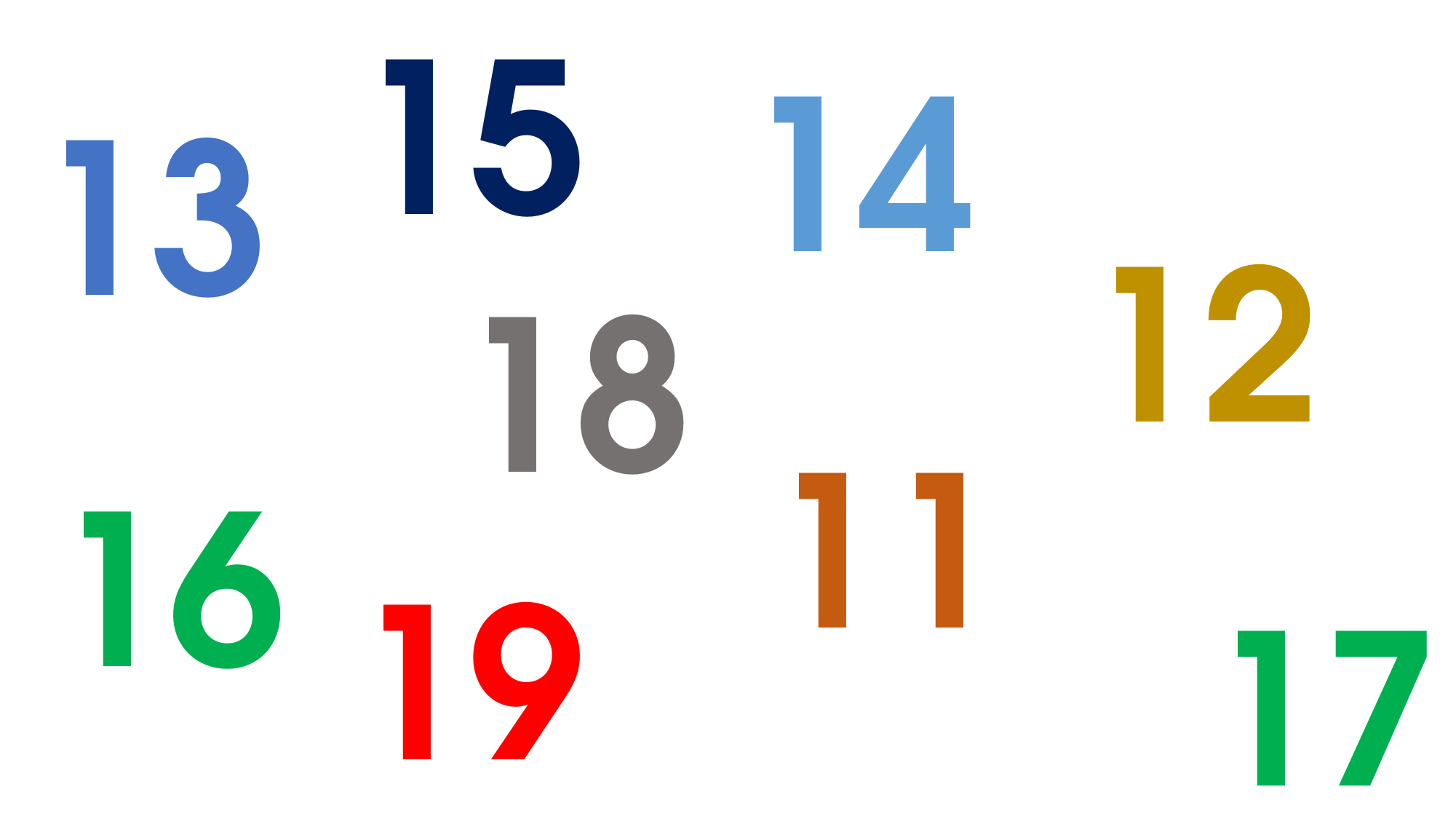

15
14
13
12
18
11
16
19
17